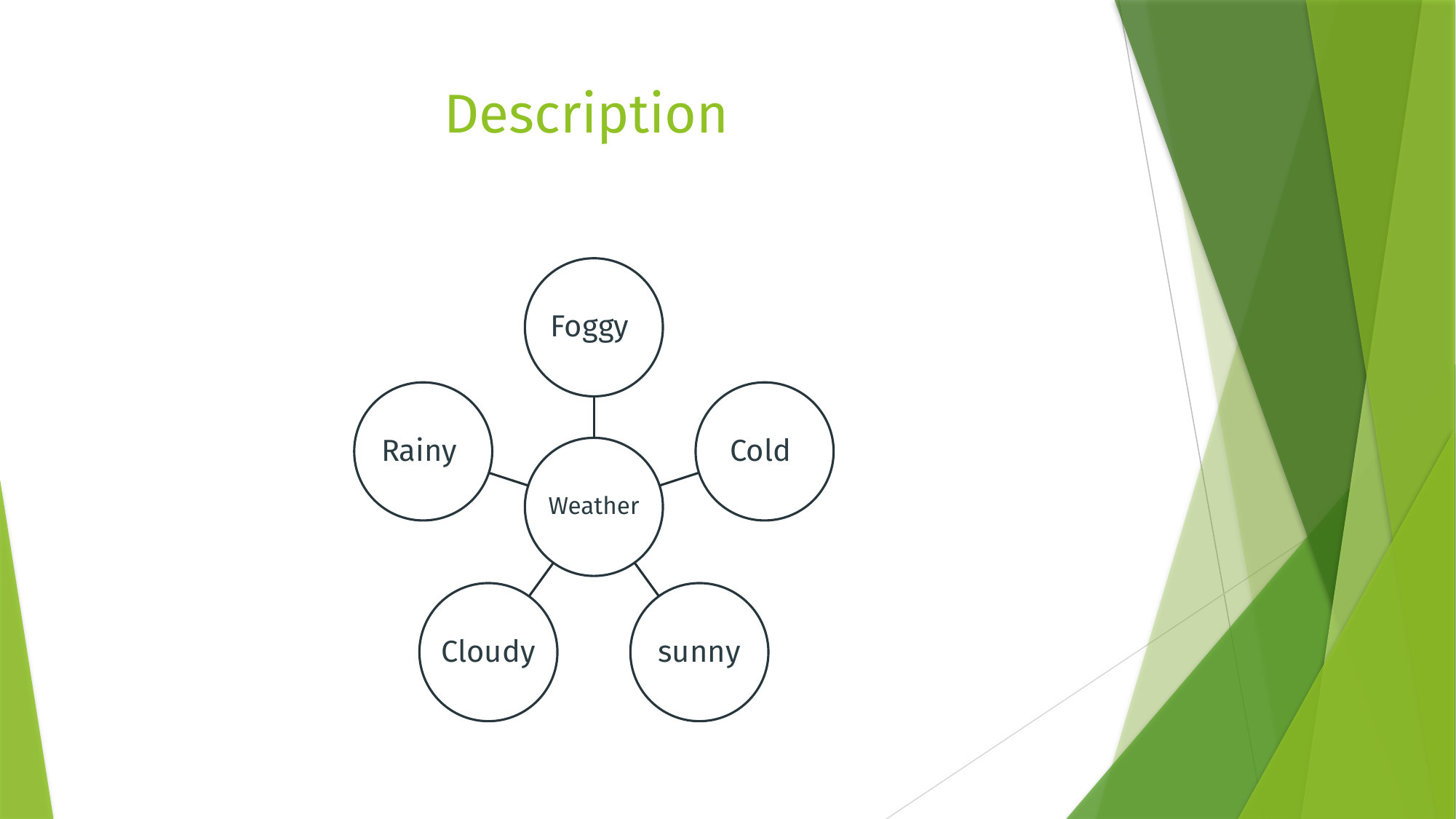

# Description
Weather

Foggy

Cold

sunny

Cloudy

Rainy